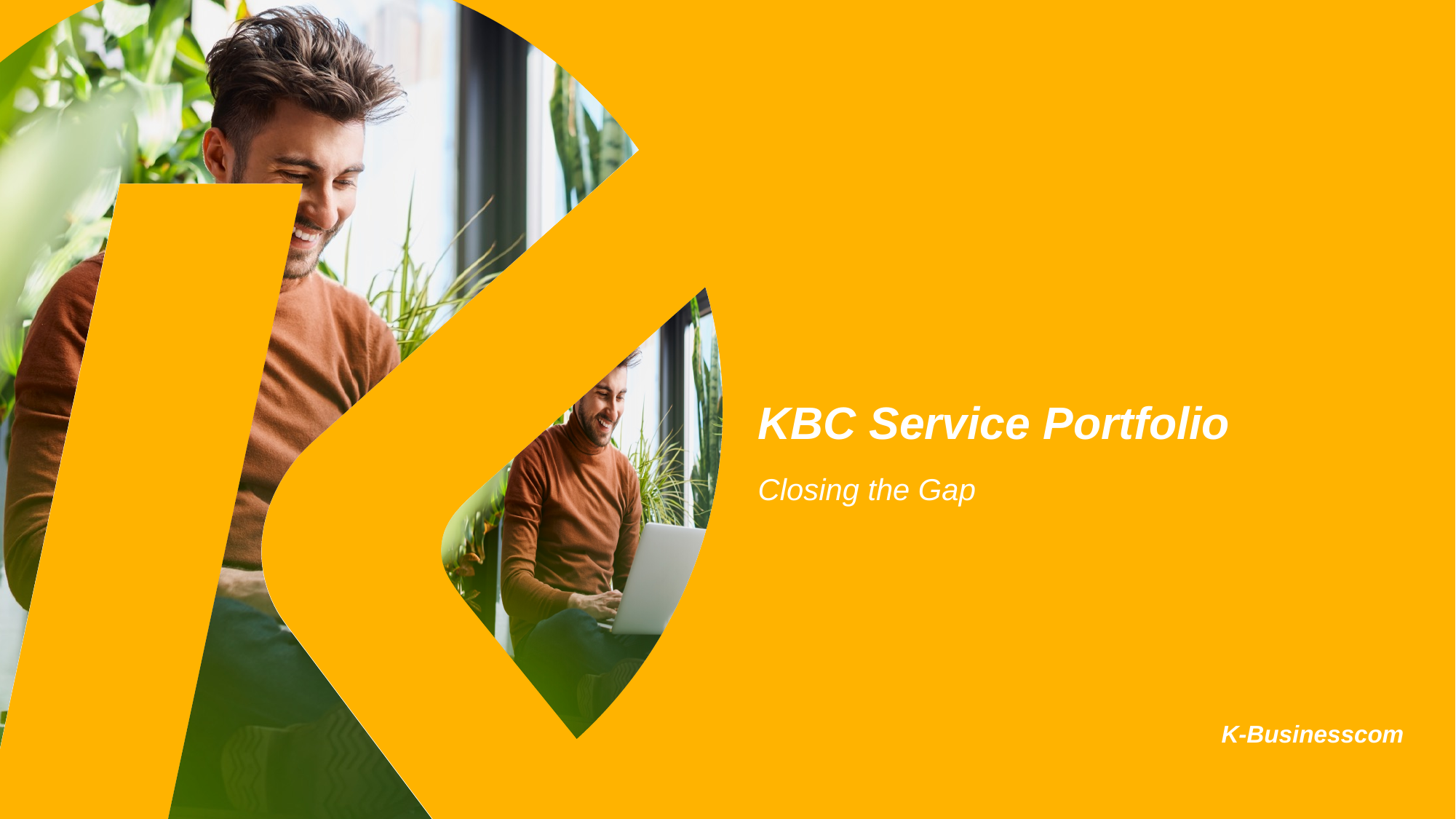

# KBC Service Portfolio
Closing the Gap